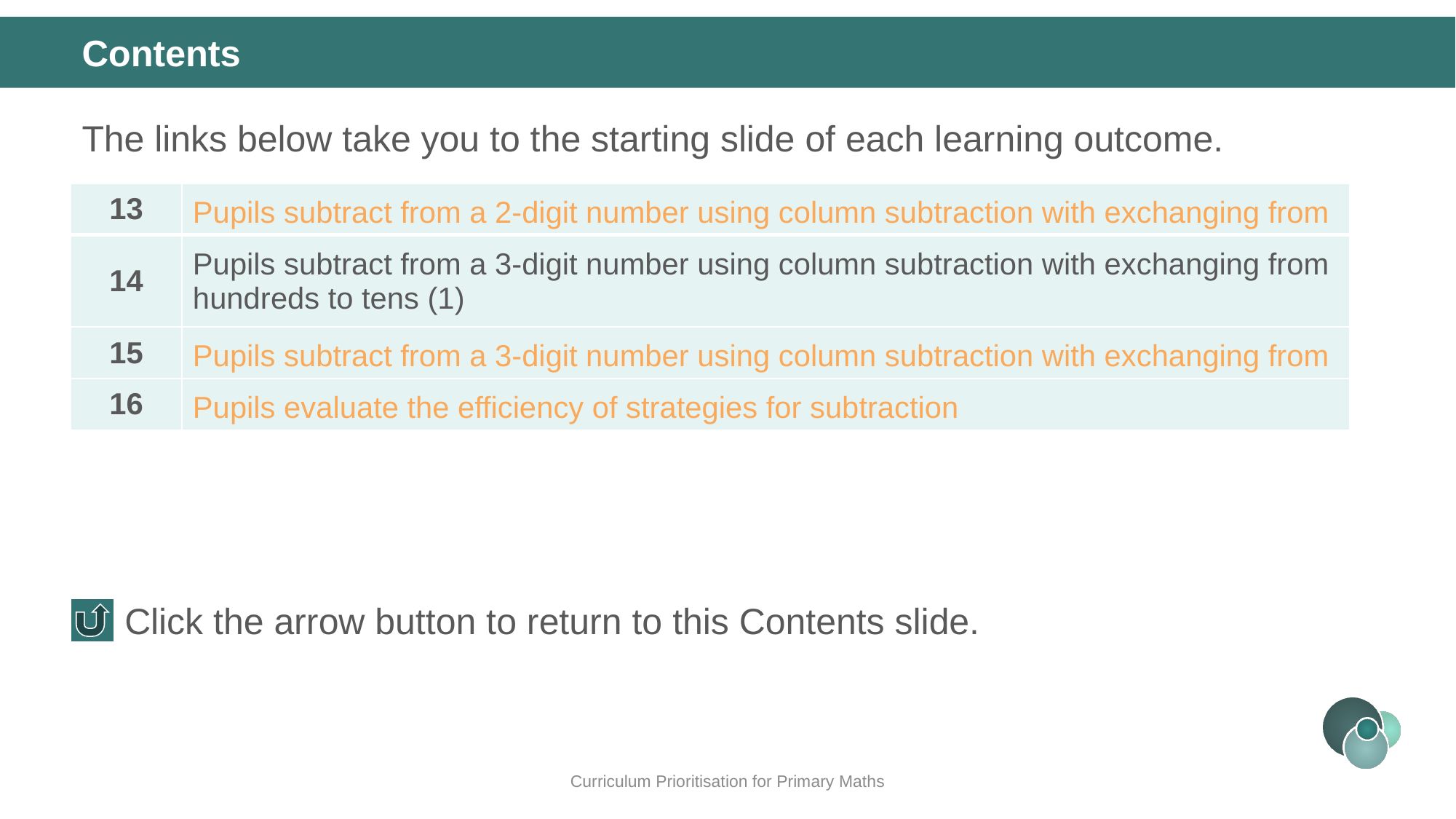

Contents
The links below take you to the starting slide of each learning outcome.
| 13 | Pupils subtract from a 2-digit number using column subtraction with exchanging from tens to ones |
| --- | --- |
| 14 | Pupils subtract from a 3-digit number using column subtraction with exchanging from hundreds to tens (1) |
| 15 | Pupils subtract from a 3-digit number using column subtraction with exchanging from hundreds to tens (2) |
| 16 | Pupils evaluate the efficiency of strategies for subtraction |
Click the arrow button to return to this Contents slide.

Curriculum Prioritisation for Primary Maths